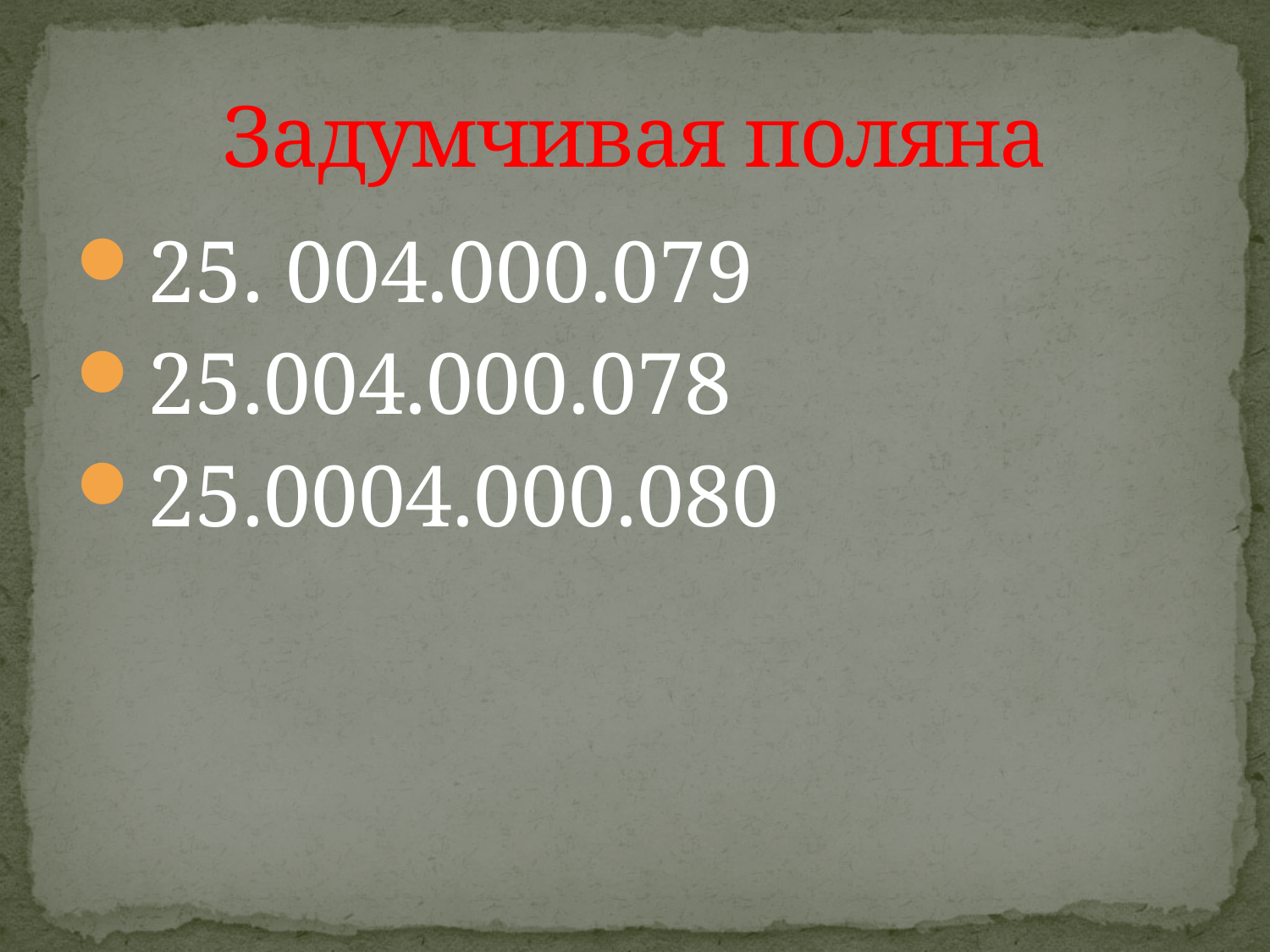

# Задумчивая поляна
25. 004.000.079
25.004.000.078
25.0004.000.080